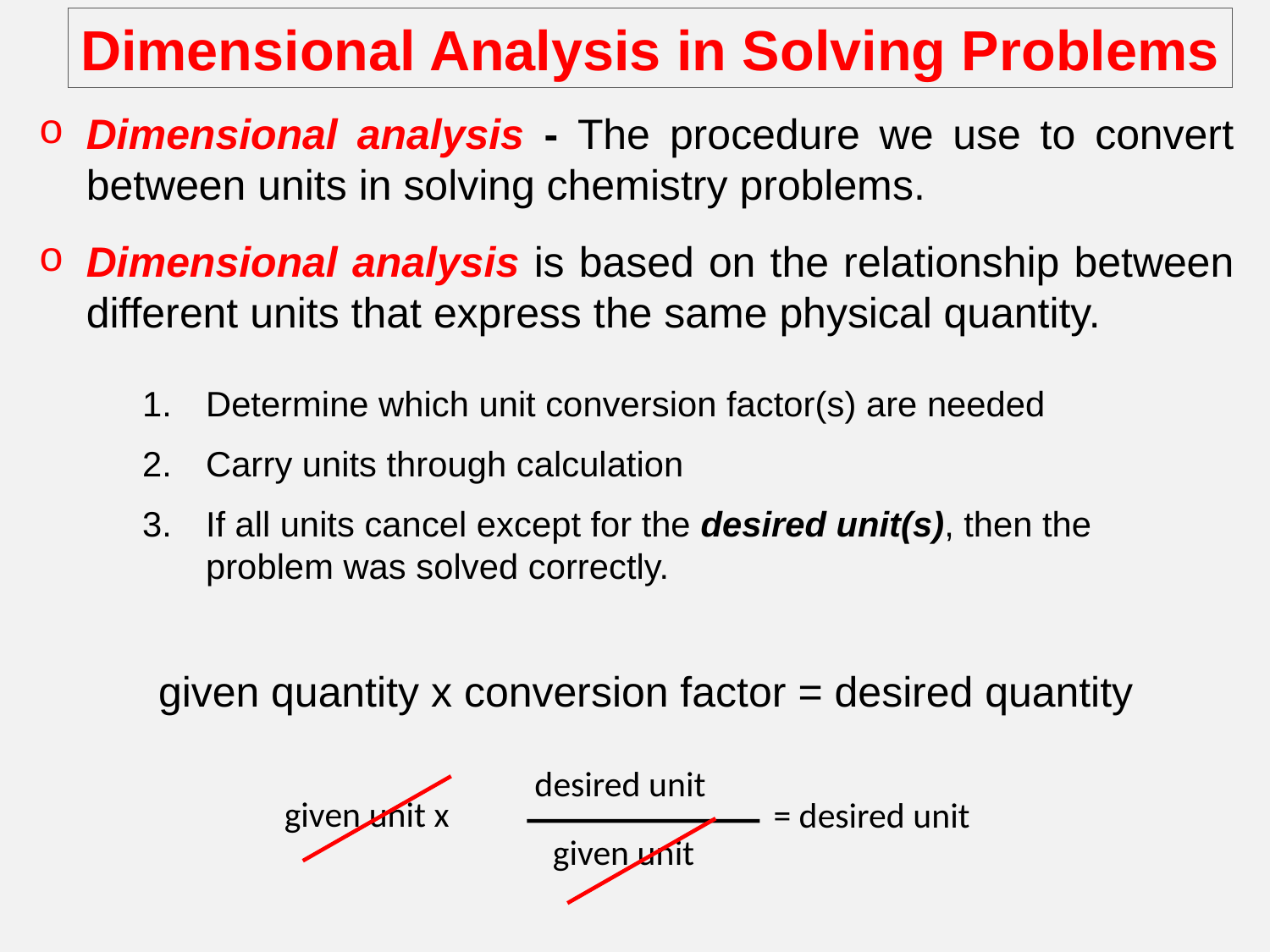

Dimensional Analysis in Solving Problems
Dimensional analysis - The procedure we use to convert between units in solving chemistry problems.
Dimensional analysis is based on the relationship between different units that express the same physical quantity.
Determine which unit conversion factor(s) are needed
Carry units through calculation
If all units cancel except for the desired unit(s), then the problem was solved correctly.
given quantity x conversion factor = desired quantity
desired unit

given unit

given unit x
= desired unit